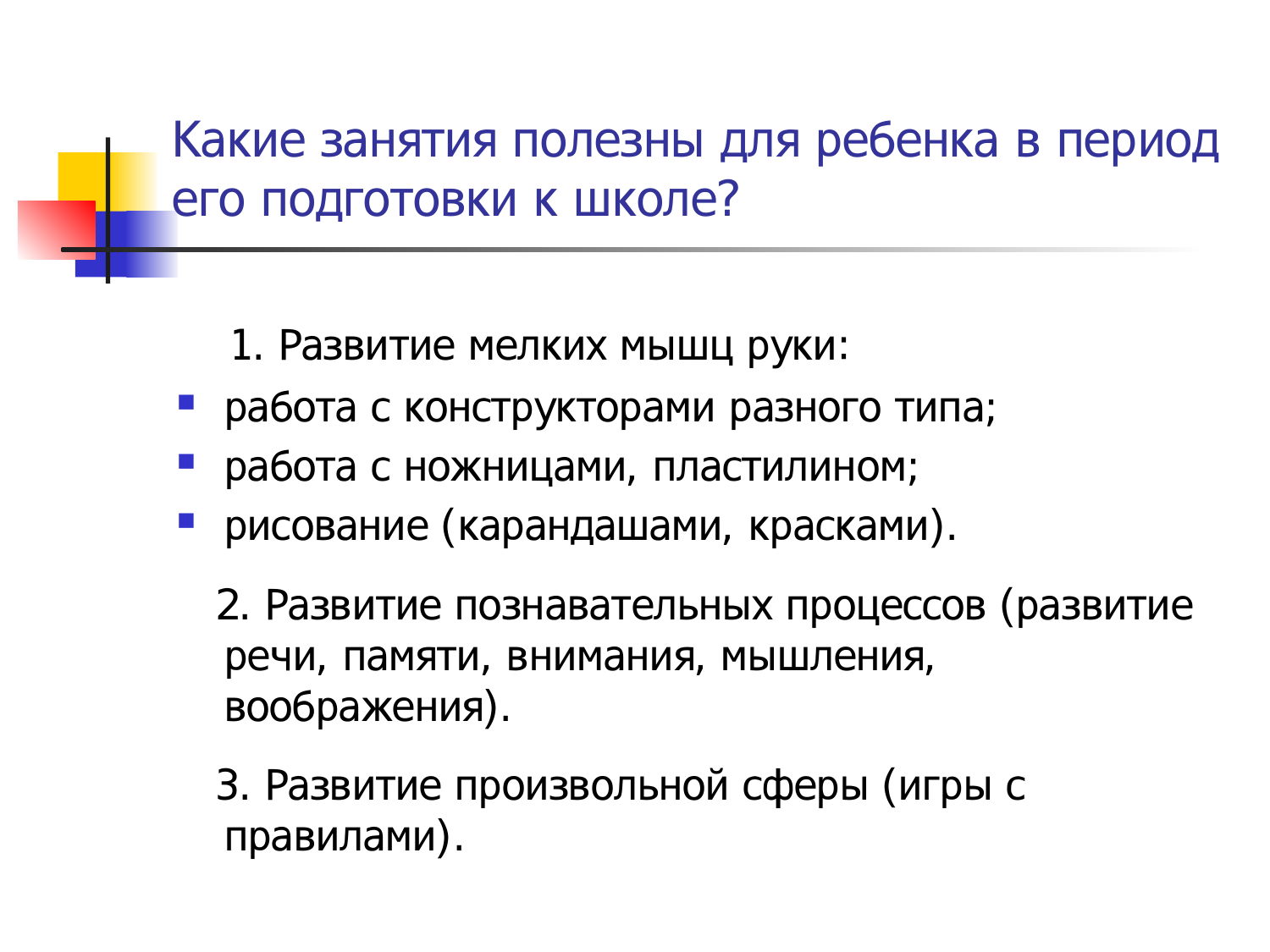

# Какие занятия полезны для ребенка в период его подготовки к школе?
   1. Развитие мелких мышц руки:
работа с конструкторами разного типа;
работа с ножницами, пластилином;
рисование (карандашами, красками).

   2. Развитие познавательных процессов (развитие речи, памяти, внимания, мышления, воображения).

   3. Развитие произвольной сферы (игры с правилами).